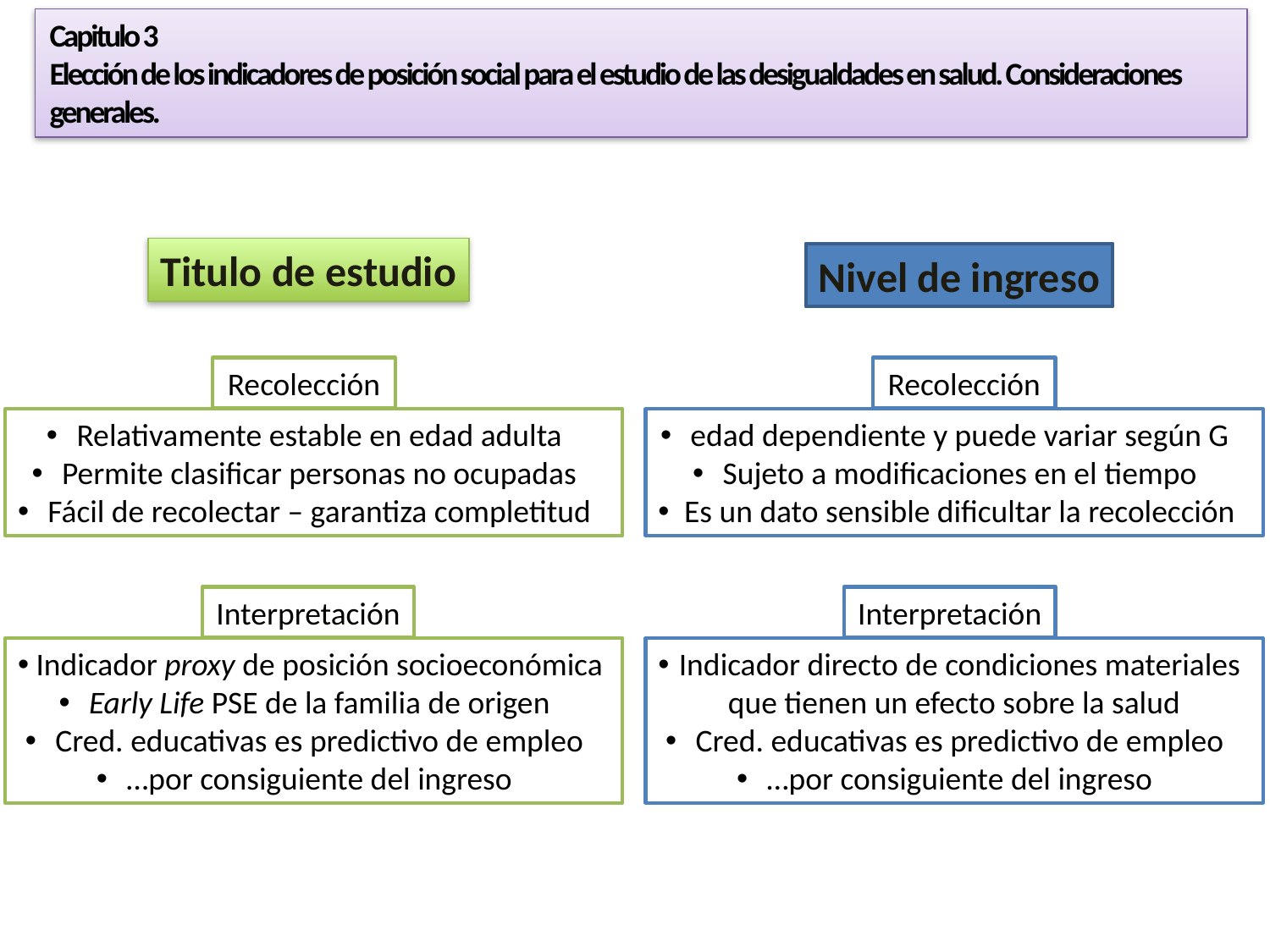

Capitulo 3
Elección de los indicadores de posición social para el estudio de las desigualdades en salud. Consideraciones generales.
Titulo de estudio
Nivel de ingreso
Recolección
Recolección
Relativamente estable en edad adulta
Permite clasificar personas no ocupadas
Fácil de recolectar – garantiza completitud
edad dependiente y puede variar según G
Sujeto a modificaciones en el tiempo
Es un dato sensible dificultar la recolección
Interpretación
Interpretación
Indicador proxy de posición socioeconómica
Early Life PSE de la familia de origen
Cred. educativas es predictivo de empleo
…por consiguiente del ingreso
Indicador directo de condiciones materiales
que tienen un efecto sobre la salud
Cred. educativas es predictivo de empleo
…por consiguiente del ingreso